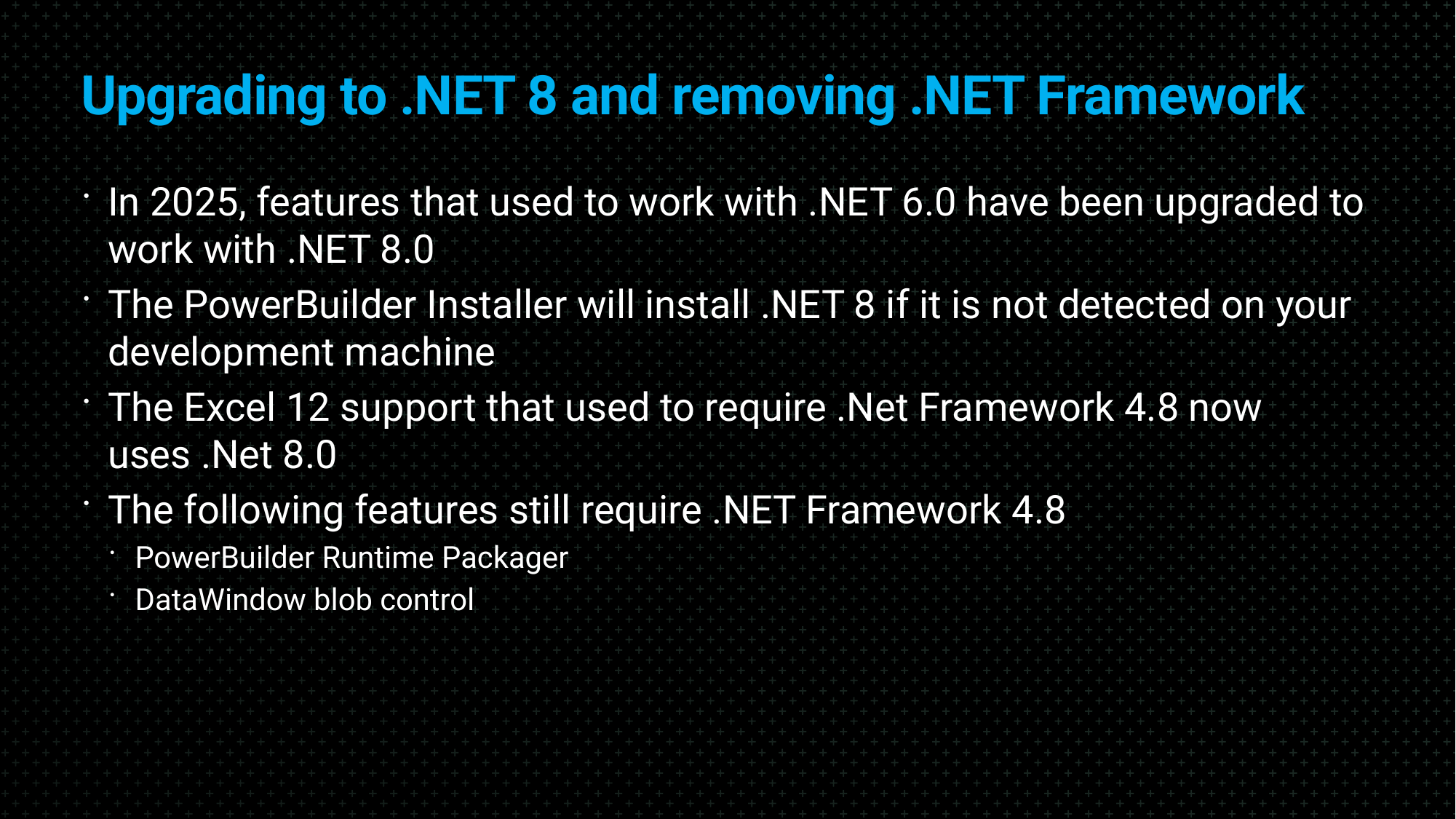

# Upgrading to .NET 8 and removing .NET Framework
In 2025, features that used to work with .NET 6.0 have been upgraded to work with .NET 8.0
The PowerBuilder Installer will install .NET 8 if it is not detected on your development machine
The Excel 12 support that used to require .Net Framework 4.8 now uses .Net 8.0
The following features still require .NET Framework 4.8
PowerBuilder Runtime Packager
DataWindow blob control